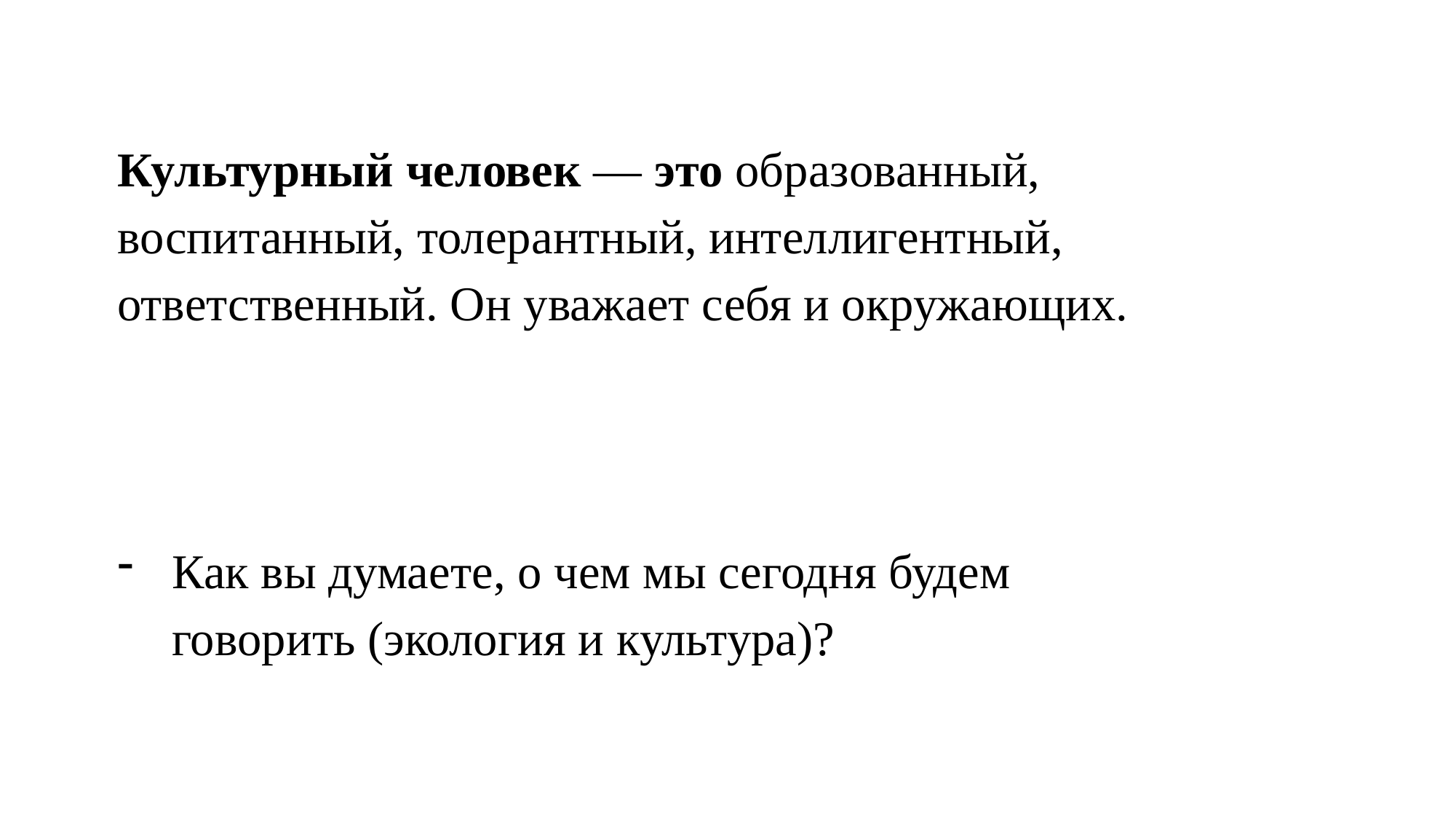

Культурный человек — это образованный, воспитанный, толерантный, интеллигентный, ответственный. Он уважает себя и окружающих.

Как вы думаете, о чем мы сегодня будем говорить (экология и культура)?